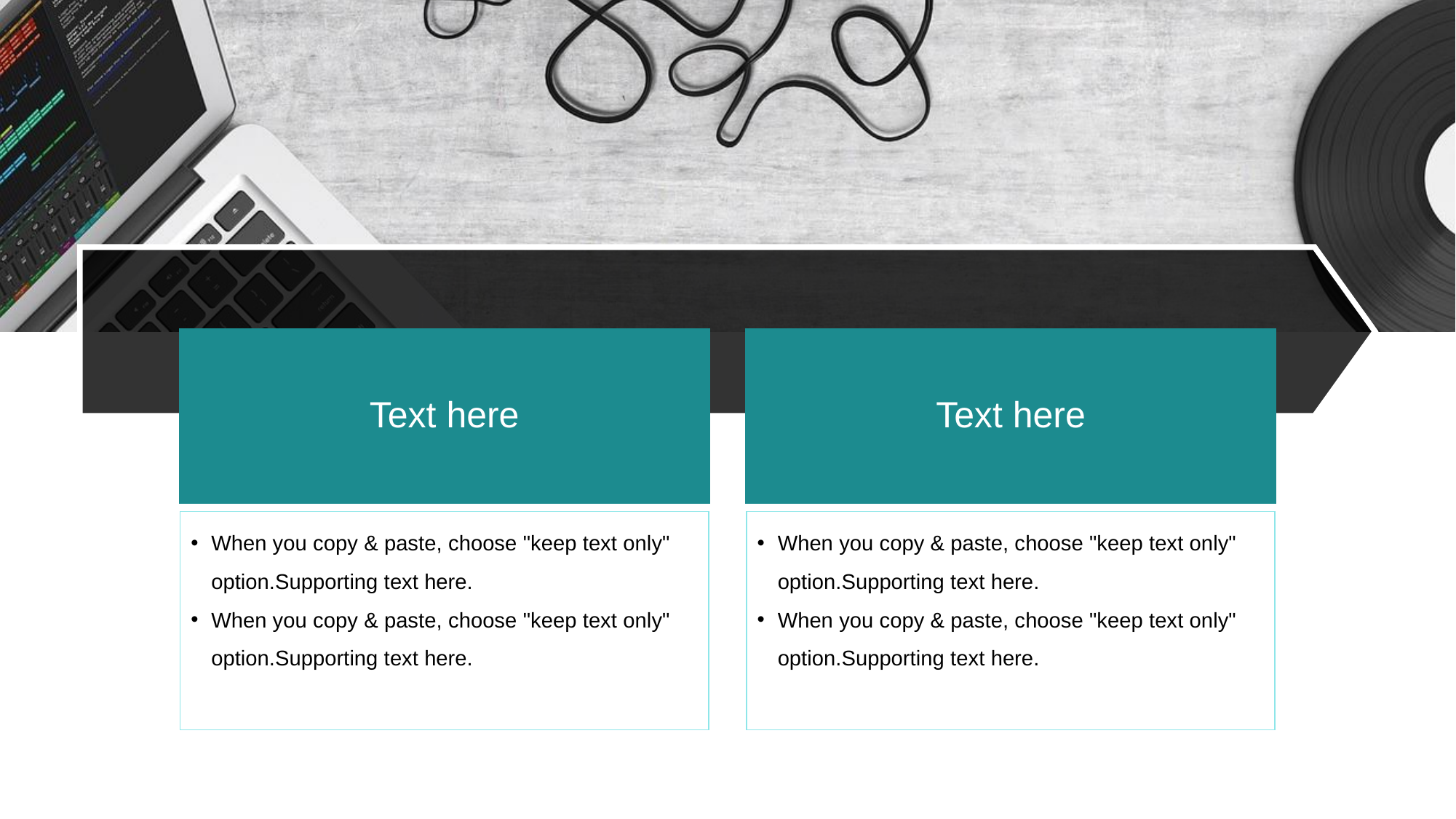

#

Text here
Text here
When you copy & paste, choose "keep text only" option.Supporting text here.
When you copy & paste, choose "keep text only" option.Supporting text here.
When you copy & paste, choose "keep text only" option.Supporting text here.
When you copy & paste, choose "keep text only" option.Supporting text here.